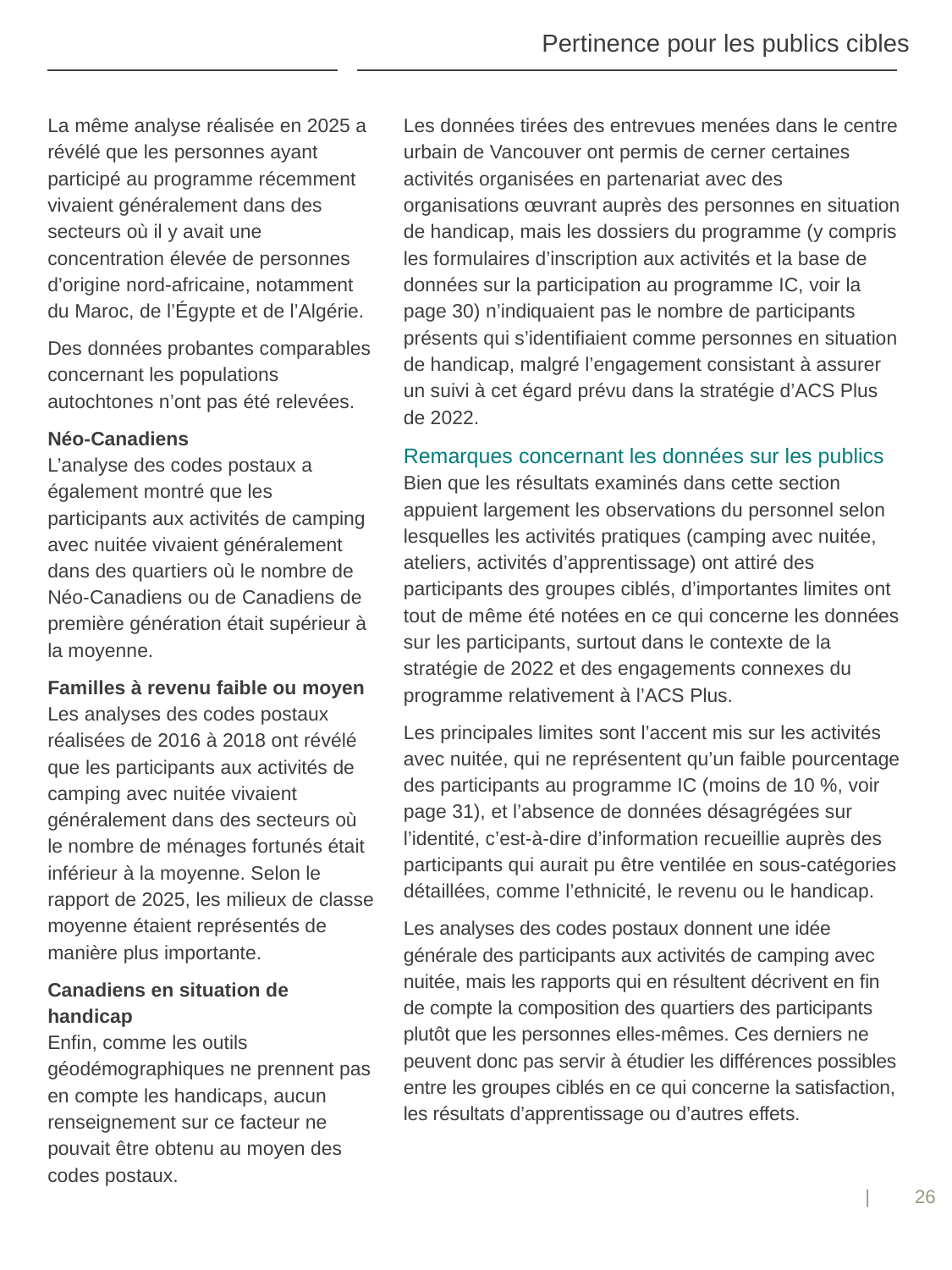

# Pertinence pour les publics cibles
La même analyse réalisée en 2025 a révélé que les personnes ayant participé au programme récemment vivaient généralement dans des secteurs où il y avait une concentration élevée de personnes d’origine nord-africaine, notamment du Maroc, de l’Égypte et de l’Algérie.
Des données probantes comparables concernant les populations autochtones n’ont pas été relevées.
Néo-Canadiens
L’analyse des codes postaux a également montré que les participants aux activités de camping avec nuitée vivaient généralement dans des quartiers où le nombre de Néo-Canadiens ou de Canadiens de première génération était supérieur à la moyenne.
Familles à revenu faible ou moyen
Les analyses des codes postaux réalisées de 2016 à 2018 ont révélé que les participants aux activités de camping avec nuitée vivaient généralement dans des secteurs où le nombre de ménages fortunés était inférieur à la moyenne. Selon le rapport de 2025, les milieux de classe moyenne étaient représentés de manière plus importante.
Canadiens en situation de handicap
Enfin, comme les outils géodémographiques ne prennent pas en compte les handicaps, aucun renseignement sur ce facteur ne pouvait être obtenu au moyen des codes postaux.

Les données tirées des entrevues menées dans le centre urbain de Vancouver ont permis de cerner certaines activités organisées en partenariat avec des organisations œuvrant auprès des personnes en situation de handicap, mais les dossiers du programme (y compris les formulaires d’inscription aux activités et la base de données sur la participation au programme IC, voir la page 30) n’indiquaient pas le nombre de participants présents qui s’identifiaient comme personnes en situation de handicap, malgré l’engagement consistant à assurer un suivi à cet égard prévu dans la stratégie d’ACS Plus de 2022.
Remarques concernant les données sur les publics
Bien que les résultats examinés dans cette section appuient largement les observations du personnel selon lesquelles les activités pratiques (camping avec nuitée, ateliers, activités d’apprentissage) ont attiré des participants des groupes ciblés, d’importantes limites ont tout de même été notées en ce qui concerne les données sur les participants, surtout dans le contexte de la stratégie de 2022 et des engagements connexes du programme relativement à l’ACS Plus.
Les principales limites sont l’accent mis sur les activités avec nuitée, qui ne représentent qu’un faible pourcentage des participants au programme IC (moins de 10 %, voir page 31), et l’absence de données désagrégées sur l’identité, c’est-à-dire d’information recueillie auprès des participants qui aurait pu être ventilée en sous-catégories détaillées, comme l’ethnicité, le revenu ou le handicap.
Les analyses des codes postaux donnent une idée générale des participants aux activités de camping avec nuitée, mais les rapports qui en résultent décrivent en fin de compte la composition des quartiers des participants plutôt que les personnes elles-mêmes. Ces derniers ne peuvent donc pas servir à étudier les différences possibles entre les groupes ciblés en ce qui concerne la satisfaction, les résultats d’apprentissage ou d’autres effets.